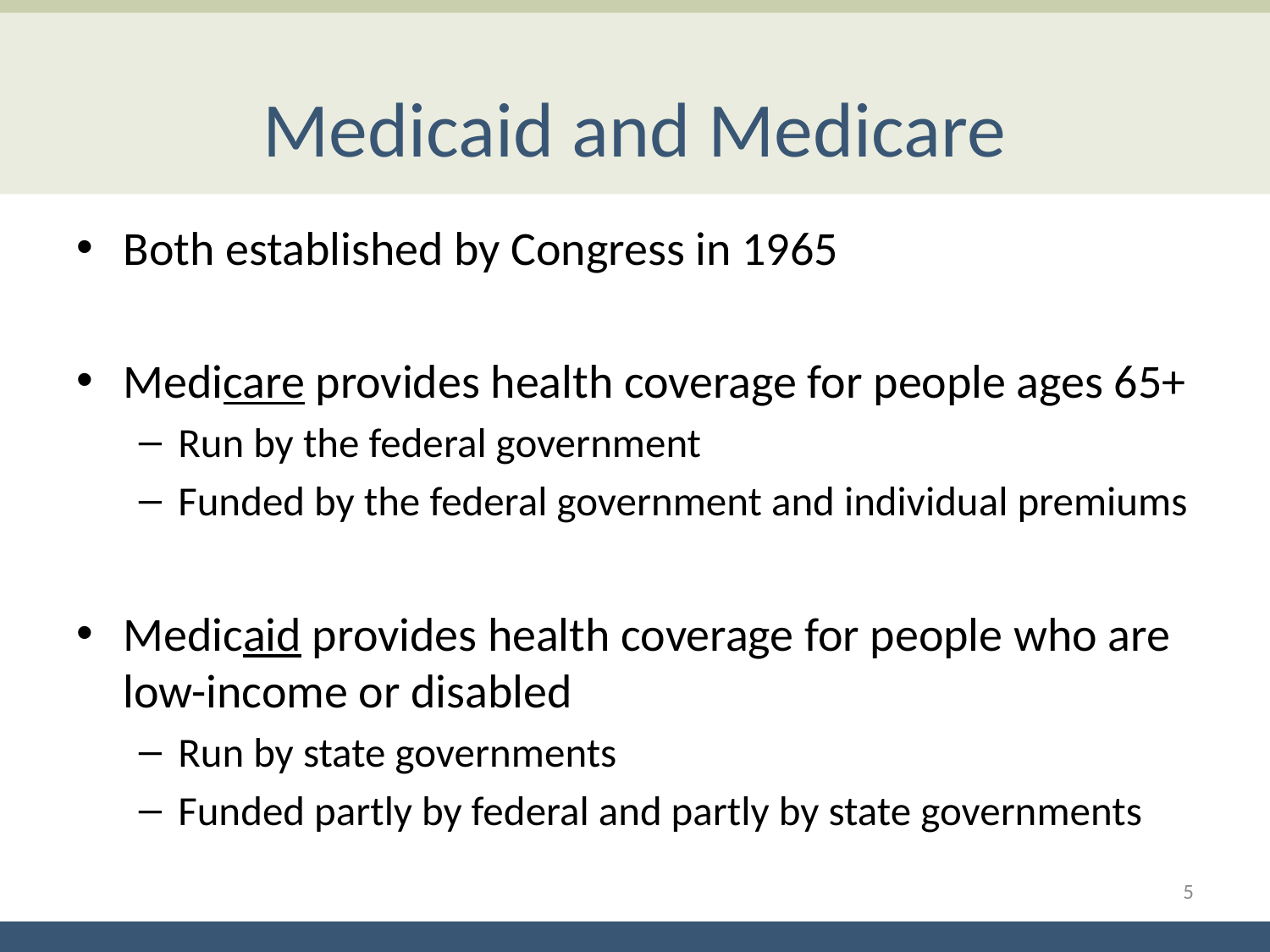

# Medicaid and Medicare
Both established by Congress in 1965

Medicare provides health coverage for people ages 65+
Run by the federal government
Funded by the federal government and individual premiums

Medicaid provides health coverage for people who are low-income or disabled
Run by state governments
Funded partly by federal and partly by state governments
5